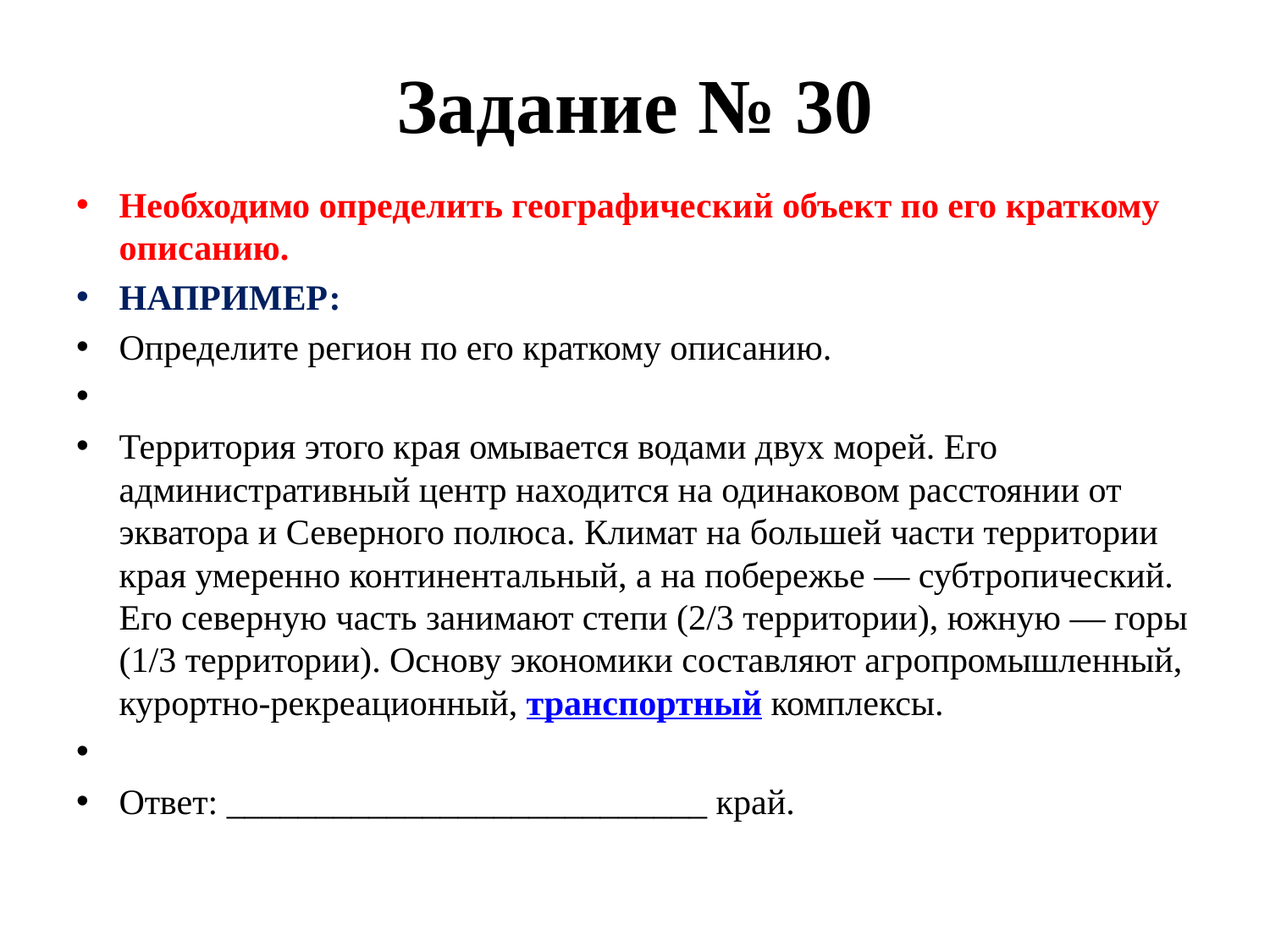

# Задание № 30
Необходимо определить географический объект по его краткому описанию.
НАПРИМЕР:
Определите регион по его краткому описанию.

Территория этого края омывается водами двух морей. Его административный центр находится на одинаковом расстоянии от экватора и Северного полюса. Климат на большей части территории края умеренно континентальный, а на побережье — субтропический. Его северную часть занимают степи (2/3 территории), южную — горы (1/3 территории). Основу экономики составляют агропромышленный, курортно-рекреационный, транспортный комплексы.

Ответ: ___________________________ край.